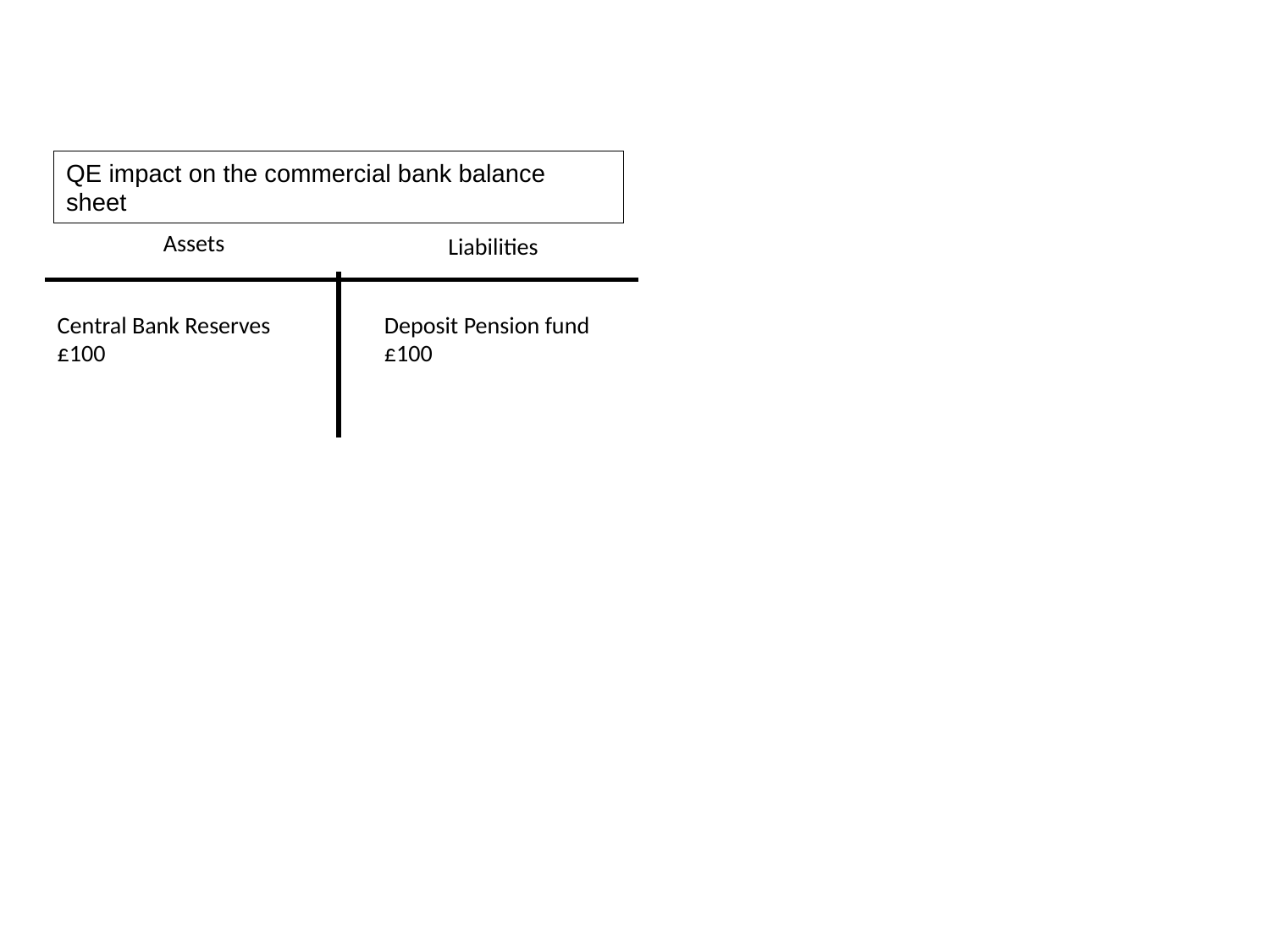

QE impact on the commercial bank balance sheet
Assets
Liabilities
Central Bank Reserves
£100
Deposit Pension fund
£100